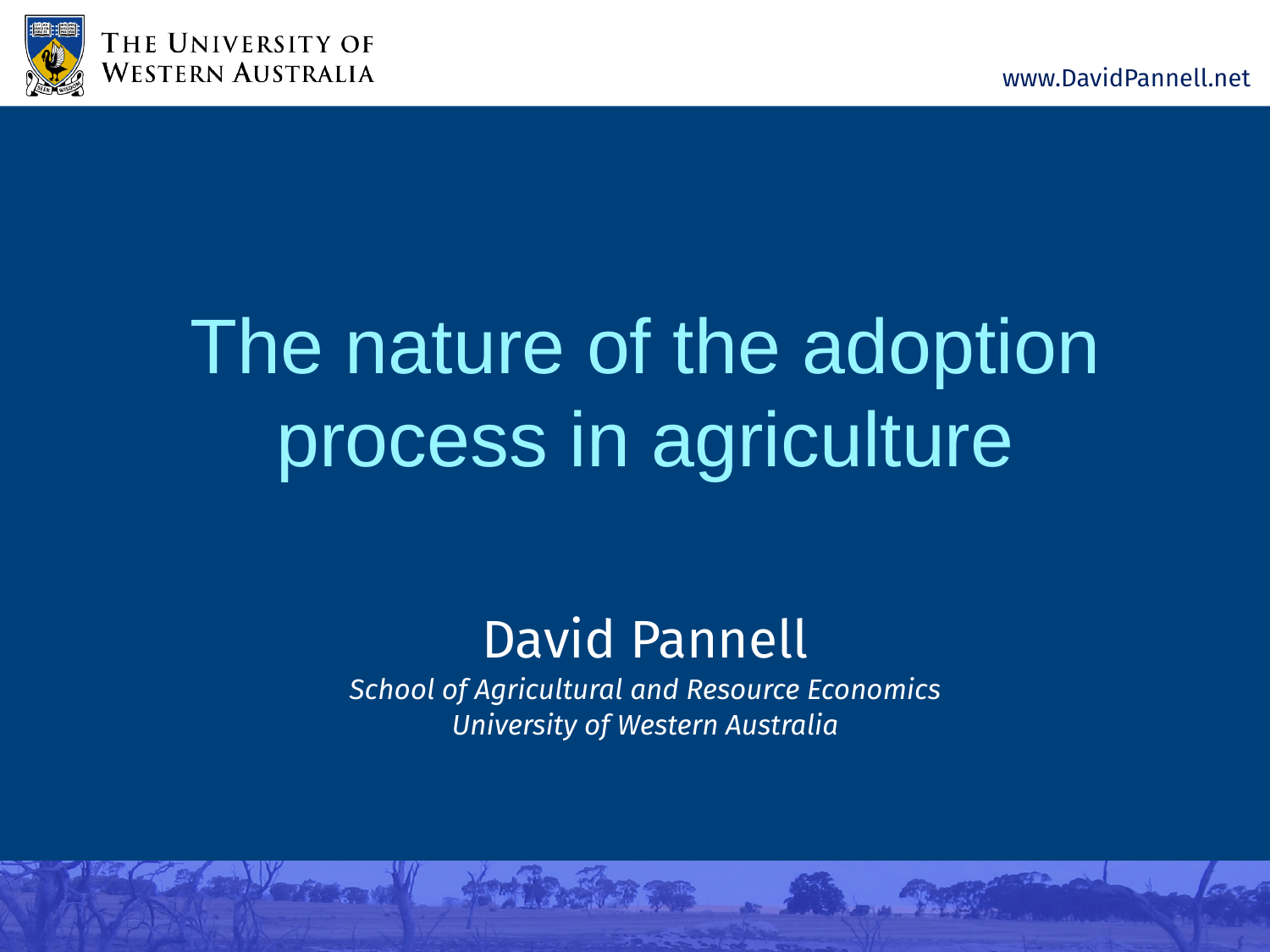

# The nature of the adoption process in agriculture
David Pannell
School of Agricultural and Resource Economics
University of Western Australia